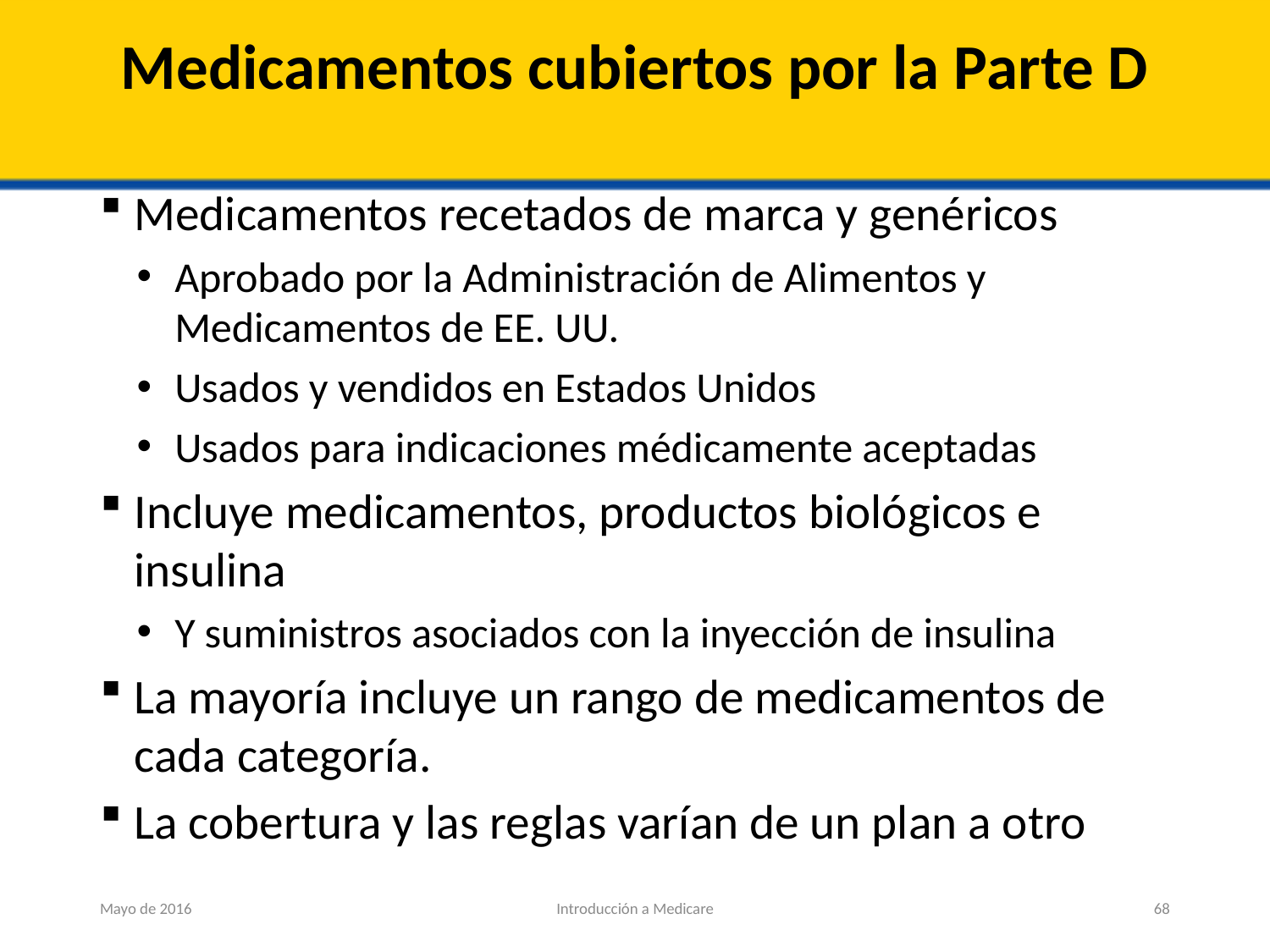

# Medicamentos cubiertos por la Parte D
Medicamentos recetados de marca y genéricos
Aprobado por la Administración de Alimentos y Medicamentos de EE. UU.
Usados y vendidos en Estados Unidos
Usados para indicaciones médicamente aceptadas
Incluye medicamentos, productos biológicos e insulina
Y suministros asociados con la inyección de insulina
La mayoría incluye un rango de medicamentos de cada categoría.
La cobertura y las reglas varían de un plan a otro

Mayo de 2016
Introducción a Medicare
68